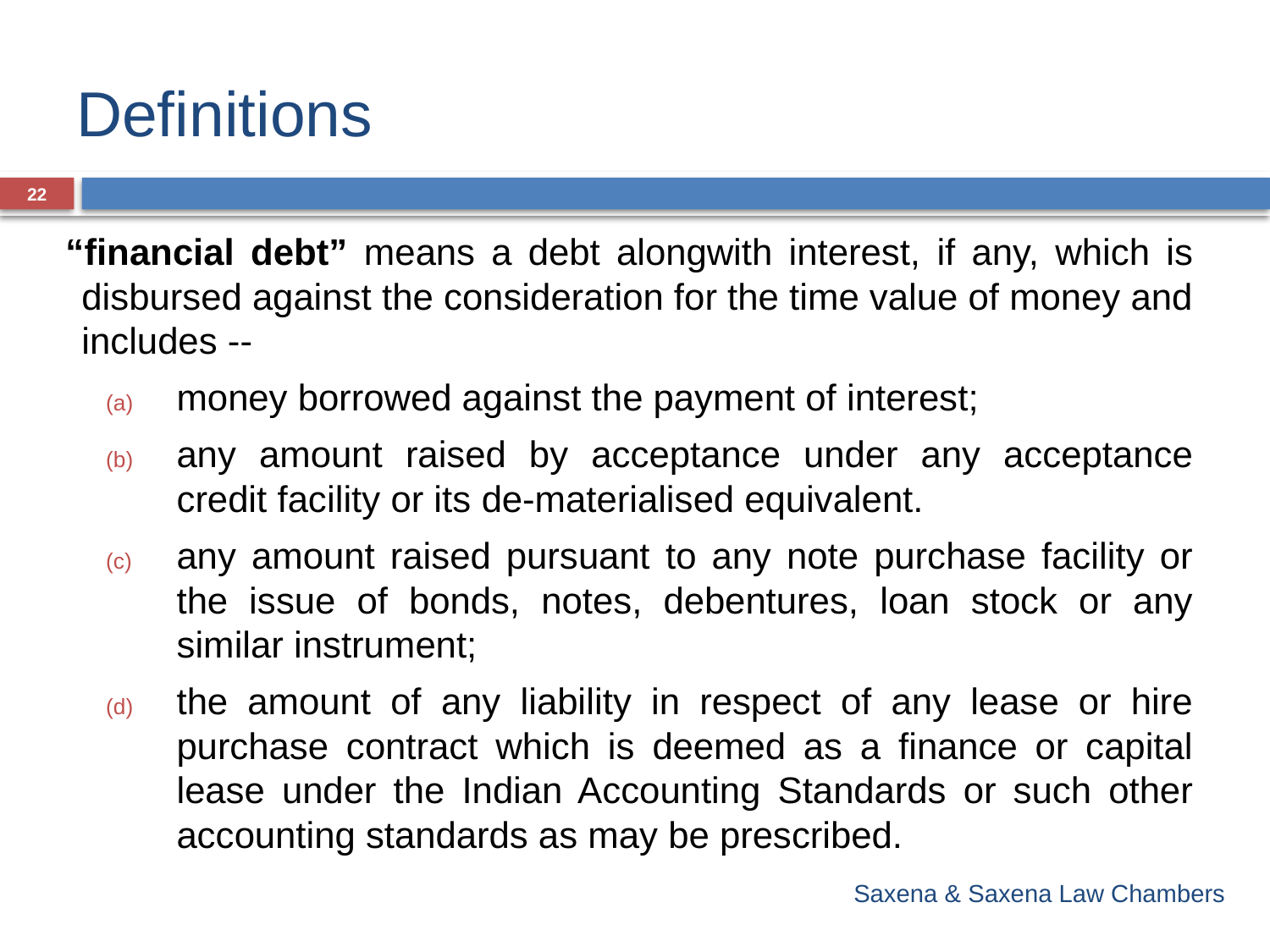

# Definitions
22
“financial debt” means a debt alongwith interest, if any, which is disbursed against the consideration for the time value of money and includes --
money borrowed against the payment of interest;
any amount raised by acceptance under any acceptance credit facility or its de-materialised equivalent.
any amount raised pursuant to any note purchase facility or the issue of bonds, notes, debentures, loan stock or any similar instrument;
the amount of any liability in respect of any lease or hire purchase contract which is deemed as a finance or capital lease under the Indian Accounting Standards or such other accounting standards as may be prescribed.

Saxena & Saxena Law Chambers